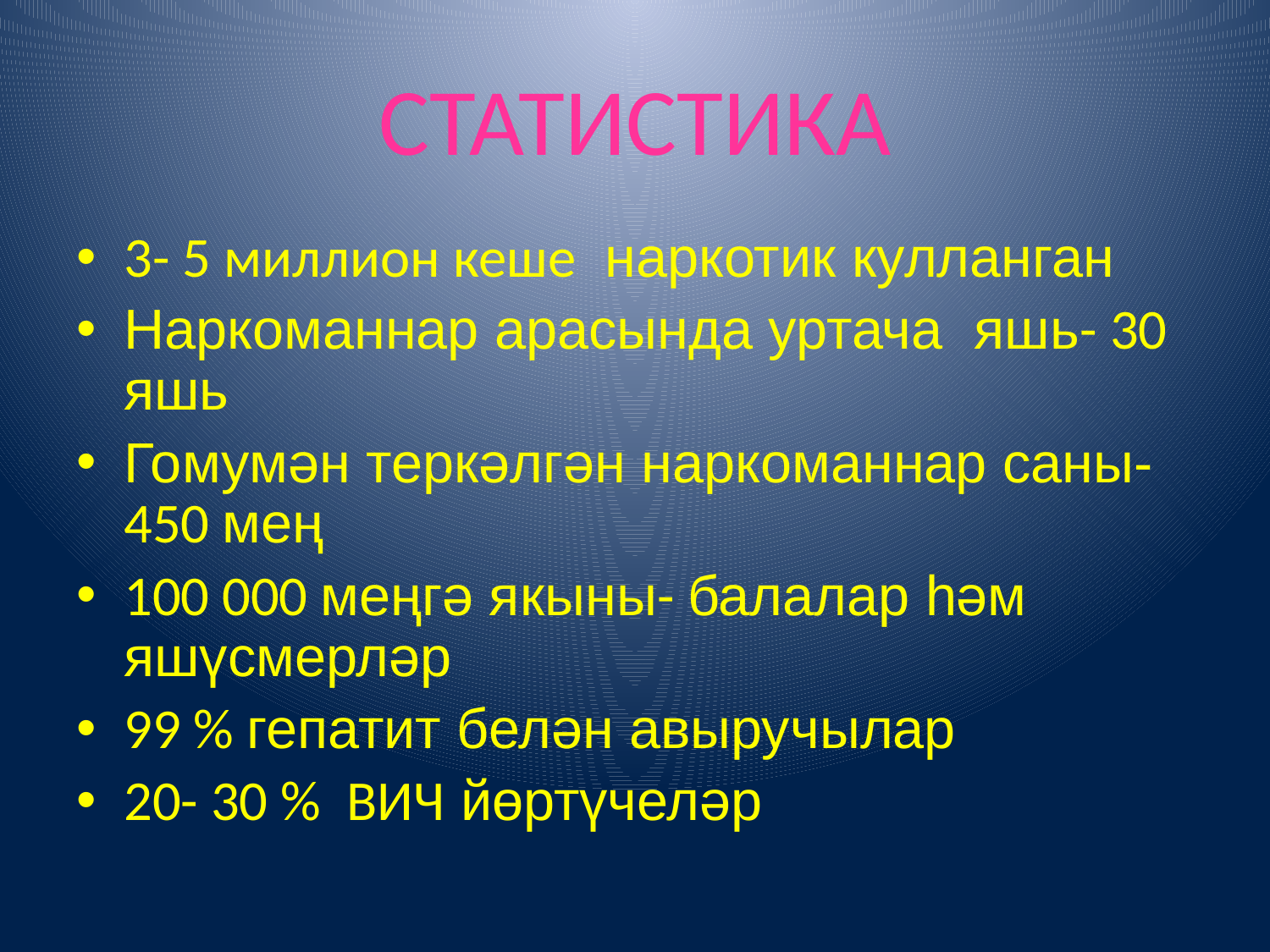

# СТАТИСТИКА
3- 5 миллион кеше  наркотик кулланган
Наркоманнар арасында уртача  яшь- 30 яшь
Гомумән теркәлгән наркоманнар саны- 450 мең
100 000 меңгә якыны- балалар һәм яшүсмерләр
99 % гепатит белән авыручылар
20- 30 %  ВИЧ йөртүчеләр